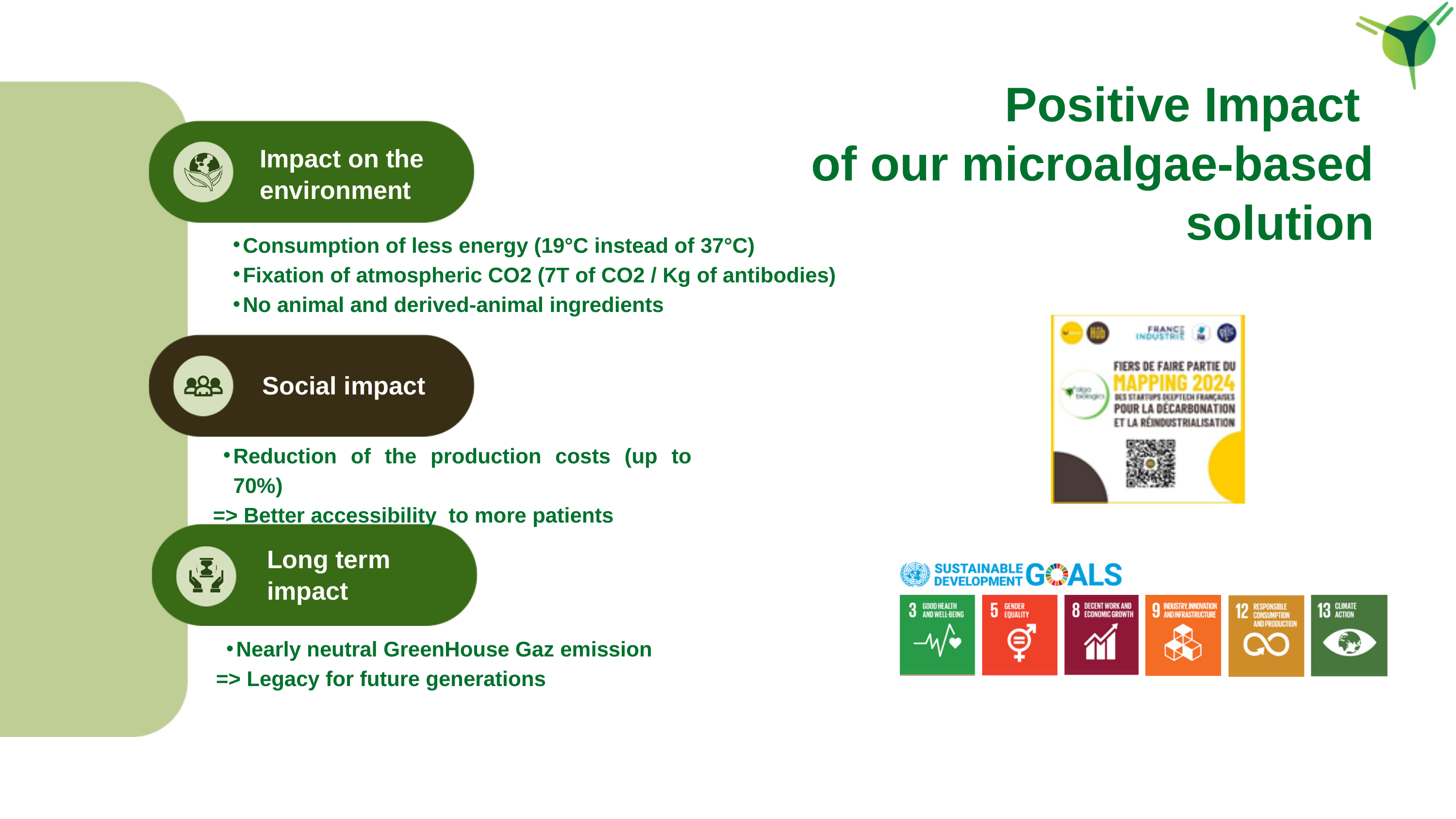

Positive Impact
of our microalgae-based solution

Impact on the environment

Consumption of less energy (19°C instead of 37°C)
Fixation of atmospheric CO2 (7T of CO2 / Kg of antibodies)
No animal and derived-animal ingredients

Social impact

Reduction of the production costs (up to 70%)
=> Better accessibility  to more patients

Long term impact

Nearly neutral GreenHouse Gaz emission
=> Legacy for future generations